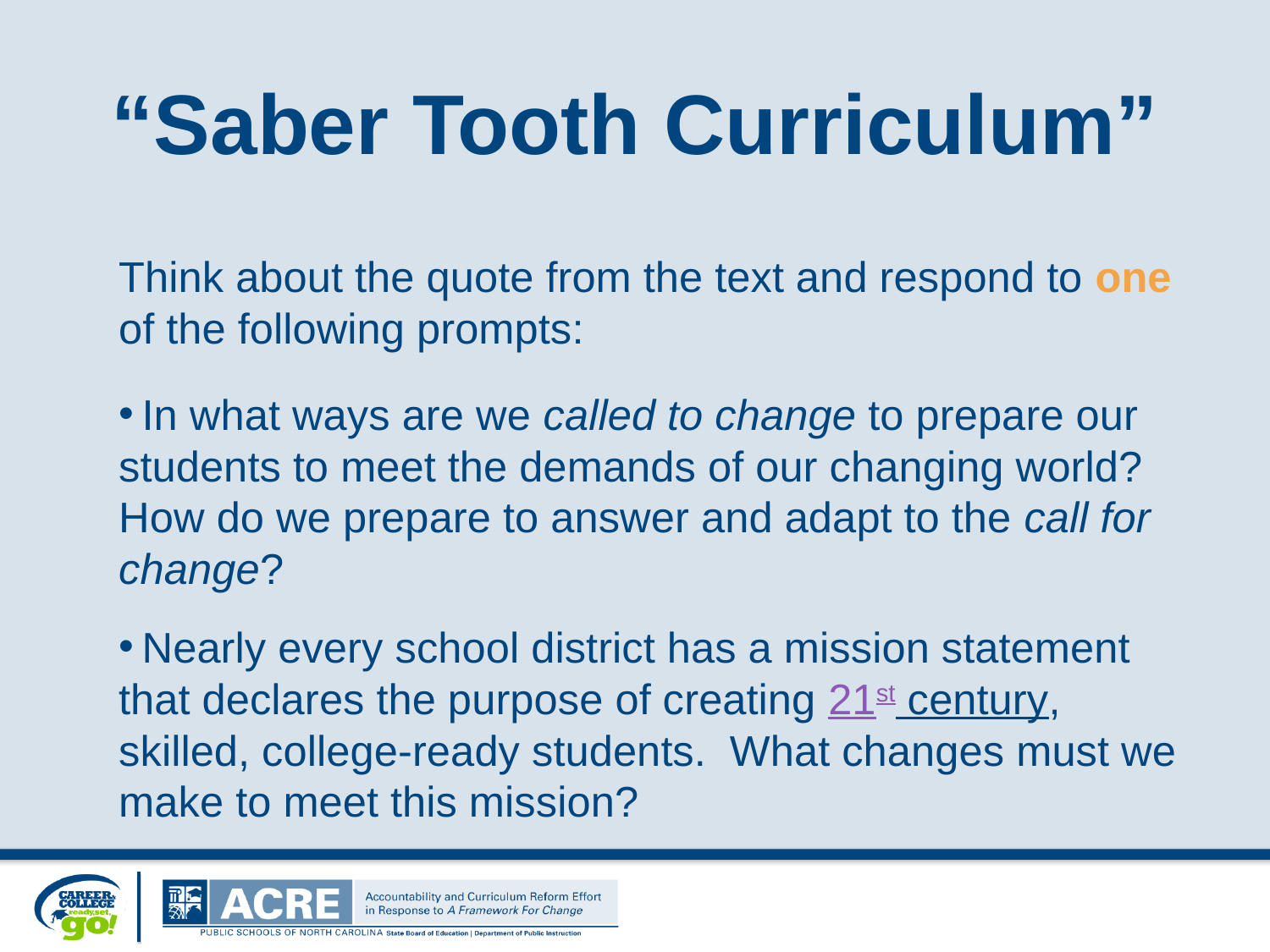

# “Saber Tooth Curriculum”
Think about the quote from the text and respond to one of the following prompts:

 In what ways are we called to change to prepare our students to meet the demands of our changing world? How do we prepare to answer and adapt to the call for change?

 Nearly every school district has a mission statement that declares the purpose of creating 21st century, skilled, college-ready students.  What changes must we make to meet this mission?